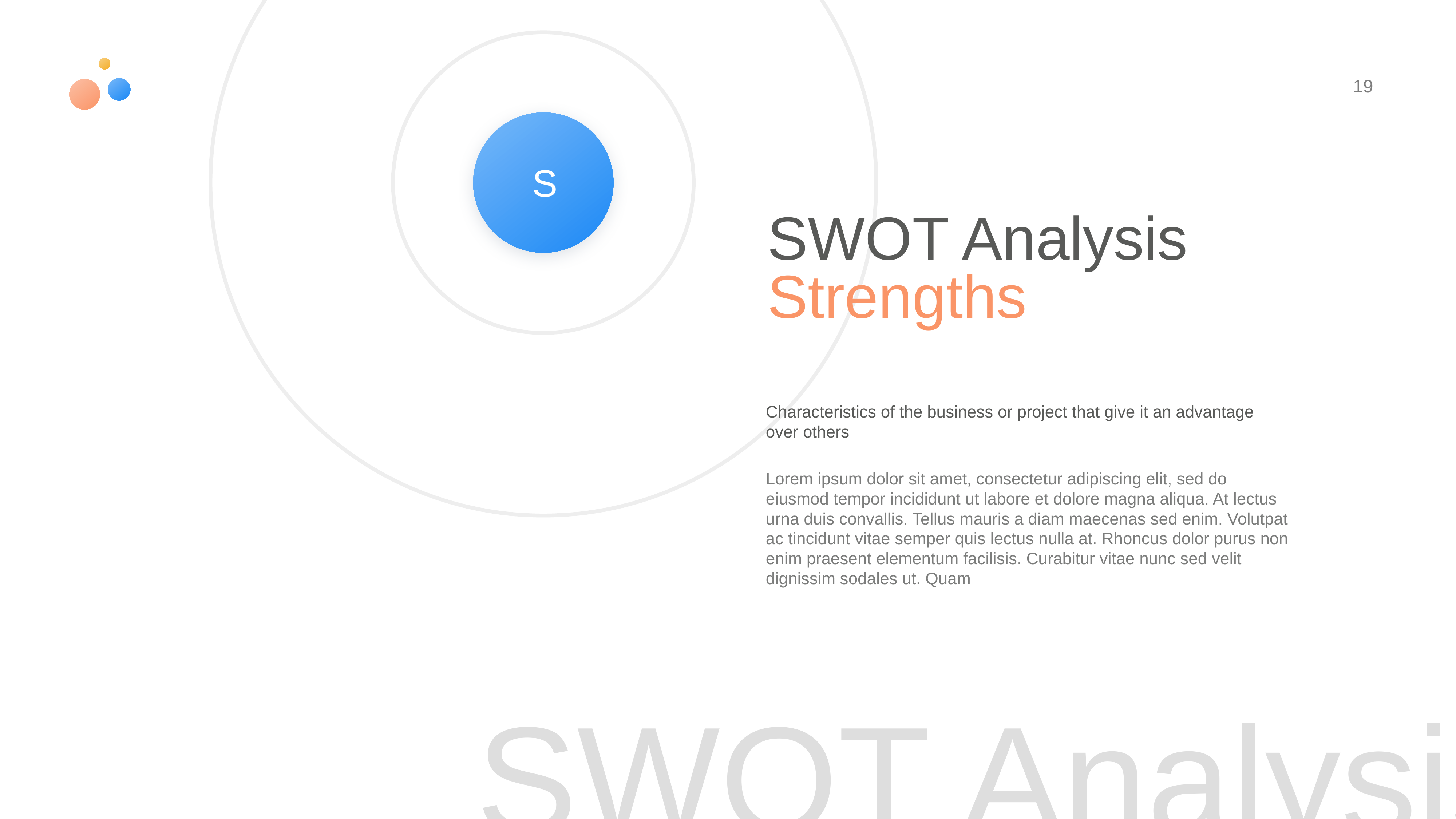

19

S

SWOT Analysis Strengths
Characteristics of the business or project that give it an advantage over others
Lorem ipsum dolor sit amet, consectetur adipiscing elit, sed do eiusmod tempor incididunt ut labore et dolore magna aliqua. At lectus urna duis convallis. Tellus mauris a diam maecenas sed enim. Volutpat ac tincidunt vitae semper quis lectus nulla at. Rhoncus dolor purus non enim praesent elementum facilisis. Curabitur vitae nunc sed velit dignissim sodales ut. Quam
SWOT Analysis